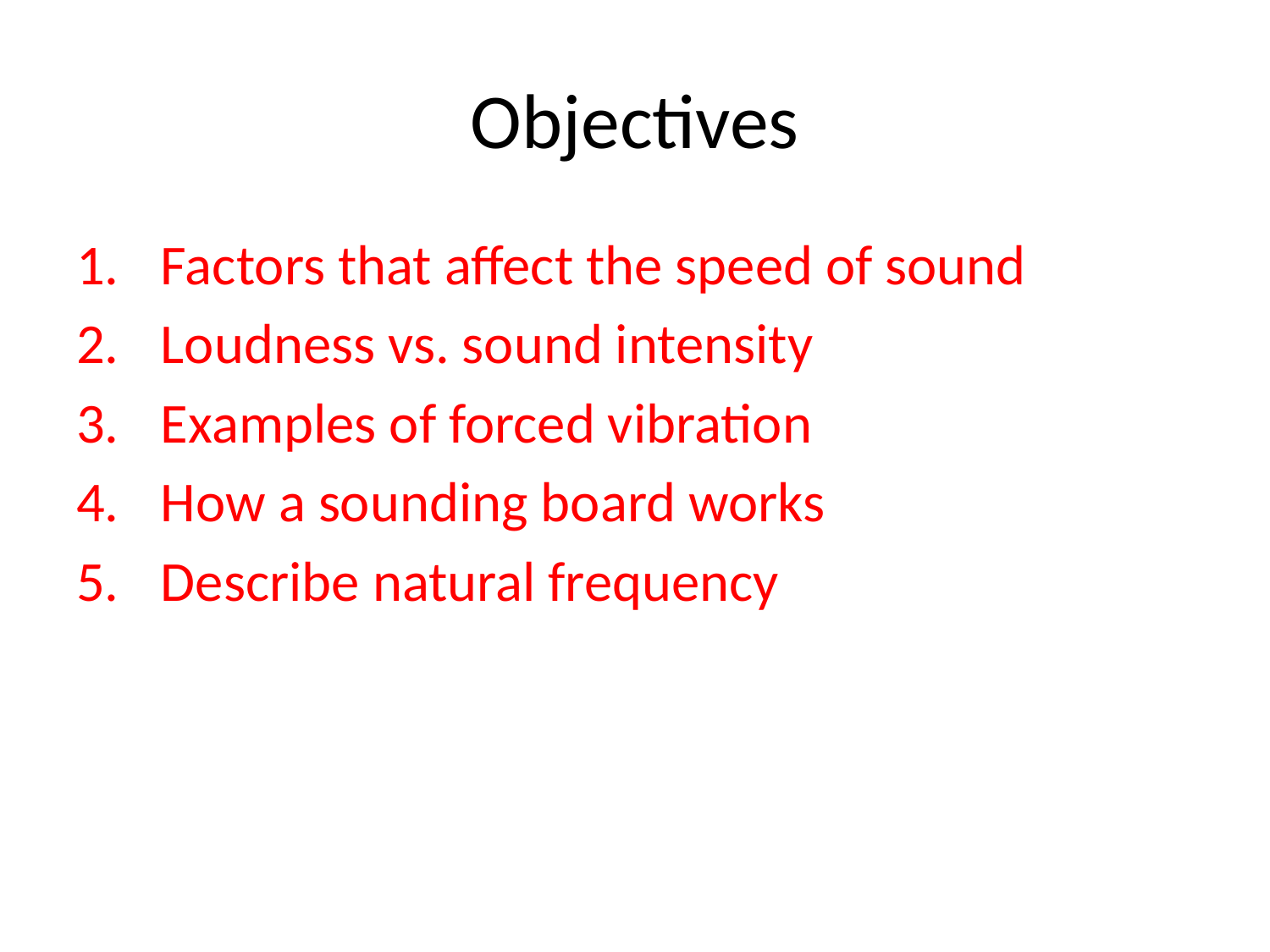

# Objectives
Factors that affect the speed of sound
Loudness vs. sound intensity
Examples of forced vibration
How a sounding board works
Describe natural frequency